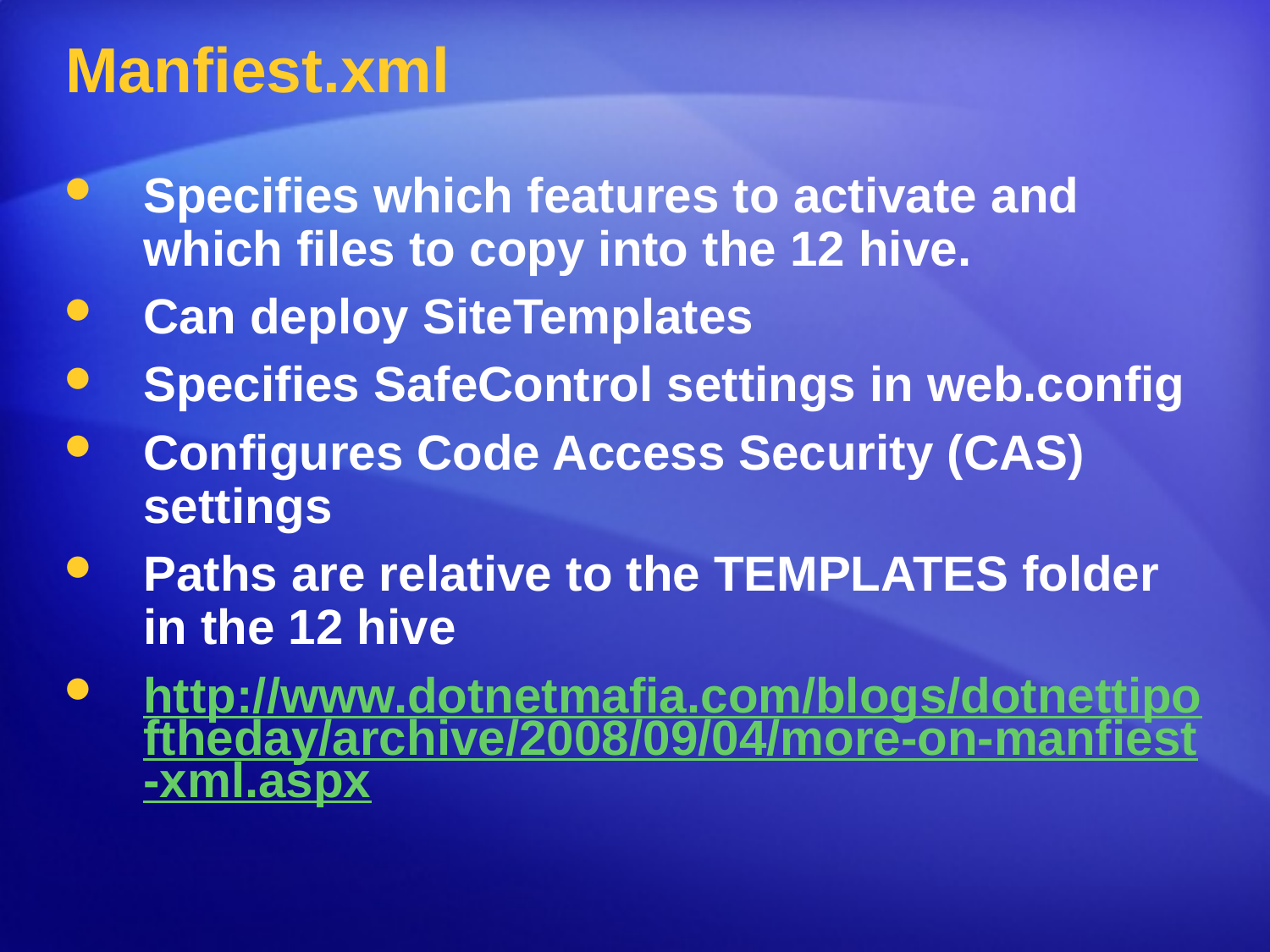

# Manfiest.xml
Specifies which features to activate and which files to copy into the 12 hive.
Can deploy SiteTemplates
Specifies SafeControl settings in web.config
Configures Code Access Security (CAS) settings
Paths are relative to the TEMPLATES folder in the 12 hive
http://www.dotnetmafia.com/blogs/dotnettipoftheday/archive/2008/09/04/more-on-manfiest-xml.aspx